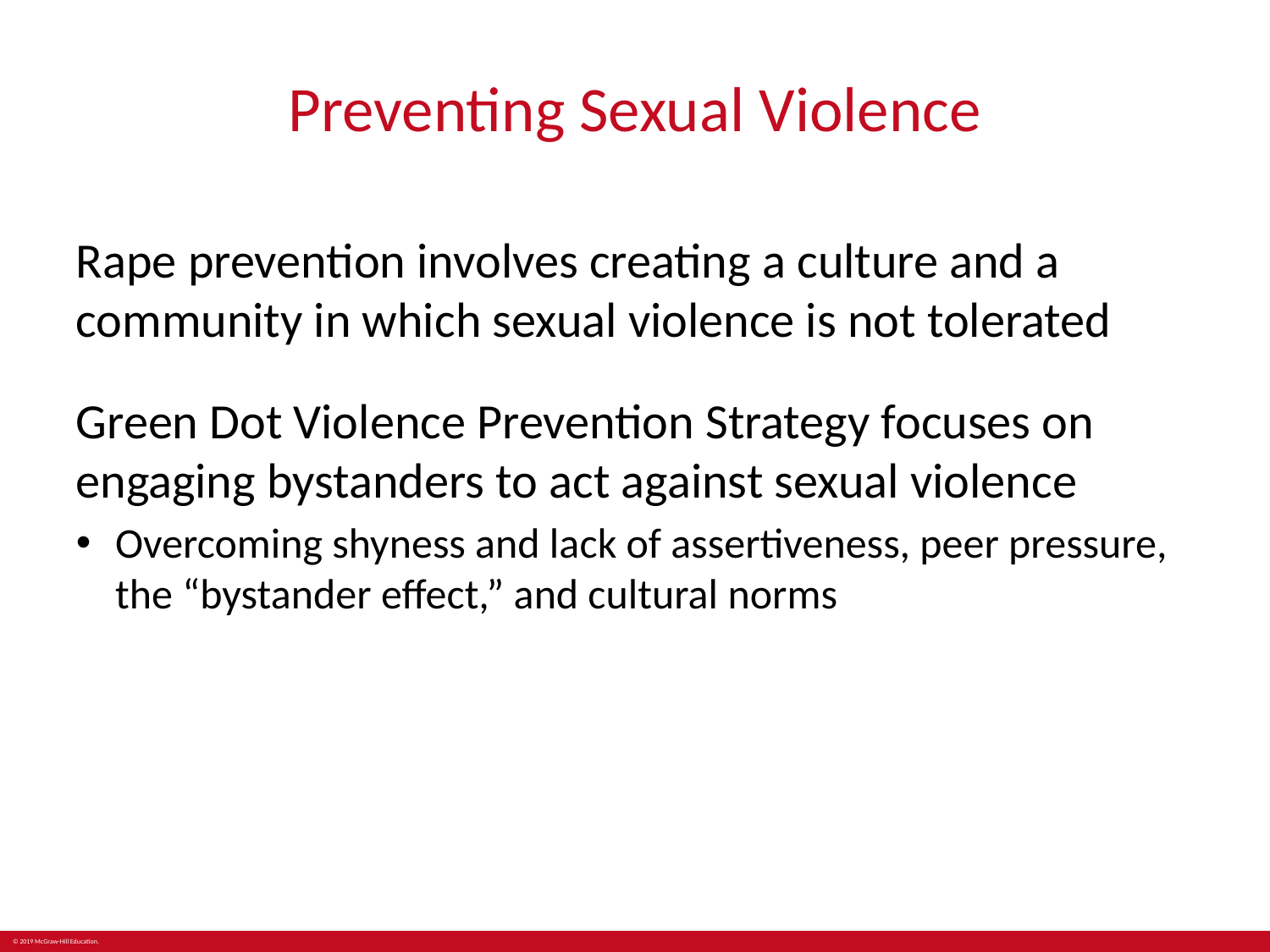

# Preventing Sexual Violence
Rape prevention involves creating a culture and a community in which sexual violence is not tolerated
Green Dot Violence Prevention Strategy focuses on engaging bystanders to act against sexual violence
Overcoming shyness and lack of assertiveness, peer pressure, the “bystander effect,” and cultural norms